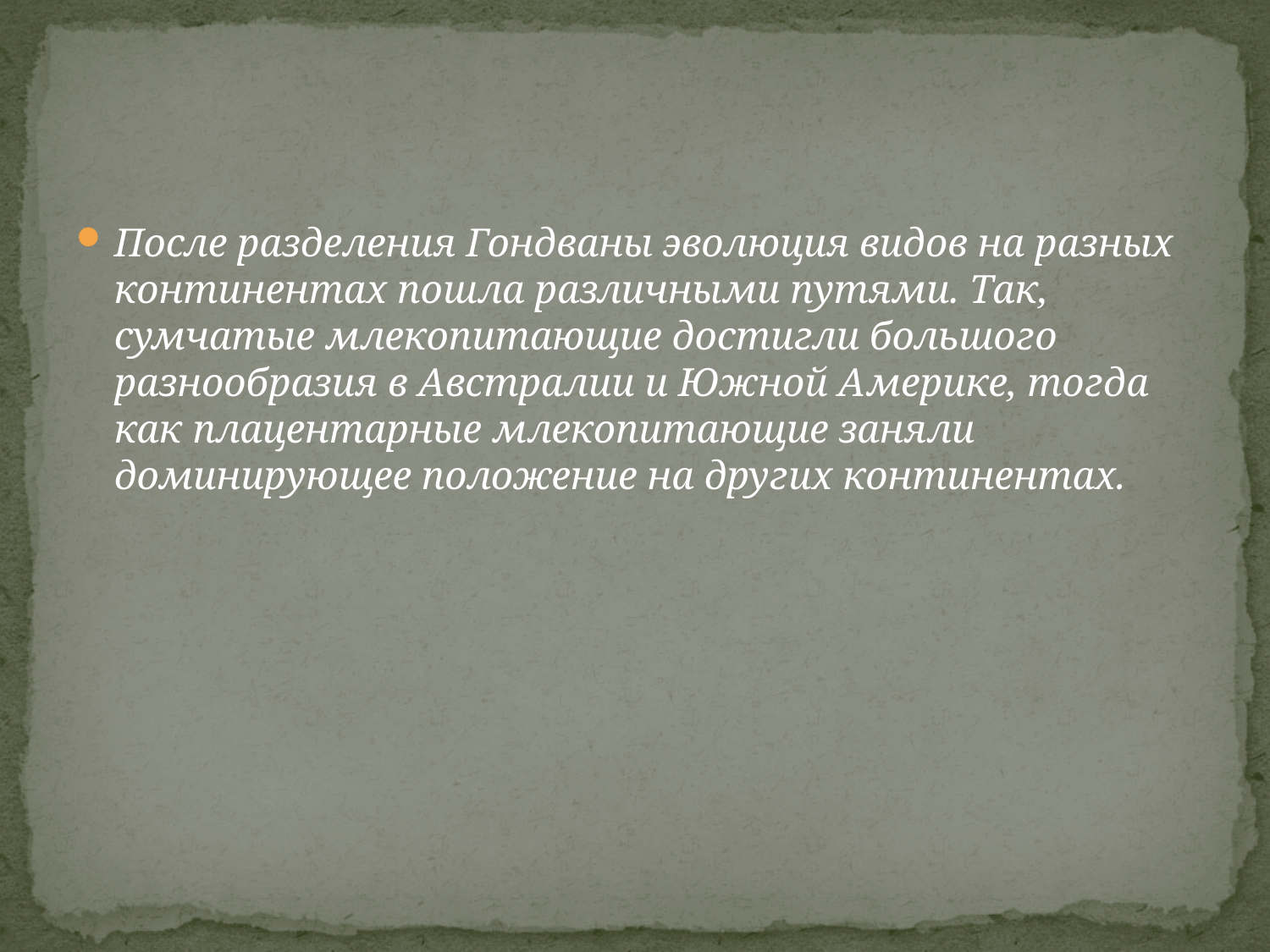

#
После разделения Гондваны эволюция видов на разных континентах пошла различными путями. Так, сумчатые млекопитающие достигли большого разнообразия в Австралии и Южной Америке, тогда как плацентарные млекопитающие заняли доминирующее положение на других континентах.